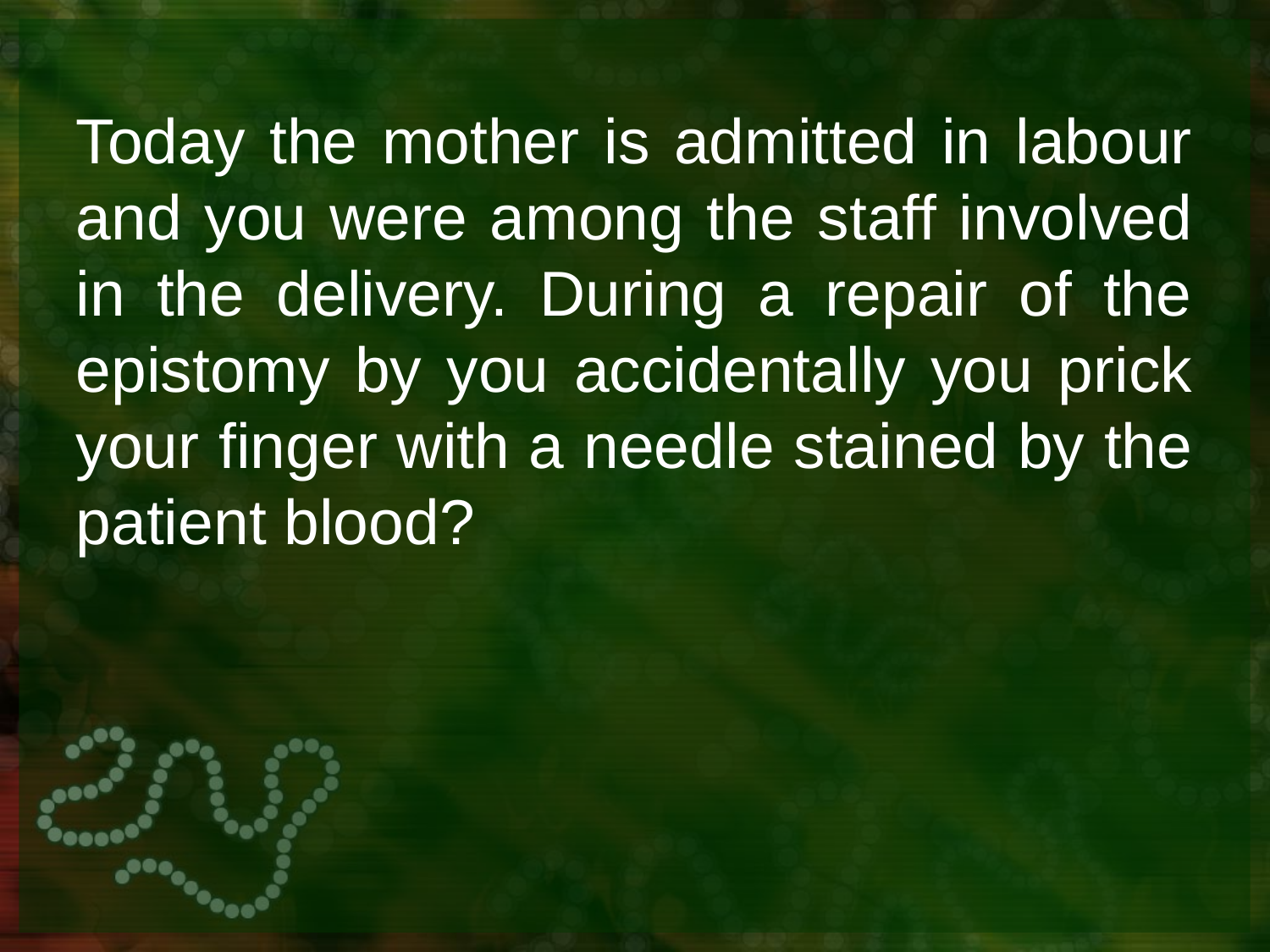

Today the mother is admitted in labour and you were among the staff involved in the delivery. During a repair of the epistomy by you accidentally you prick your finger with a needle stained by the patient blood?